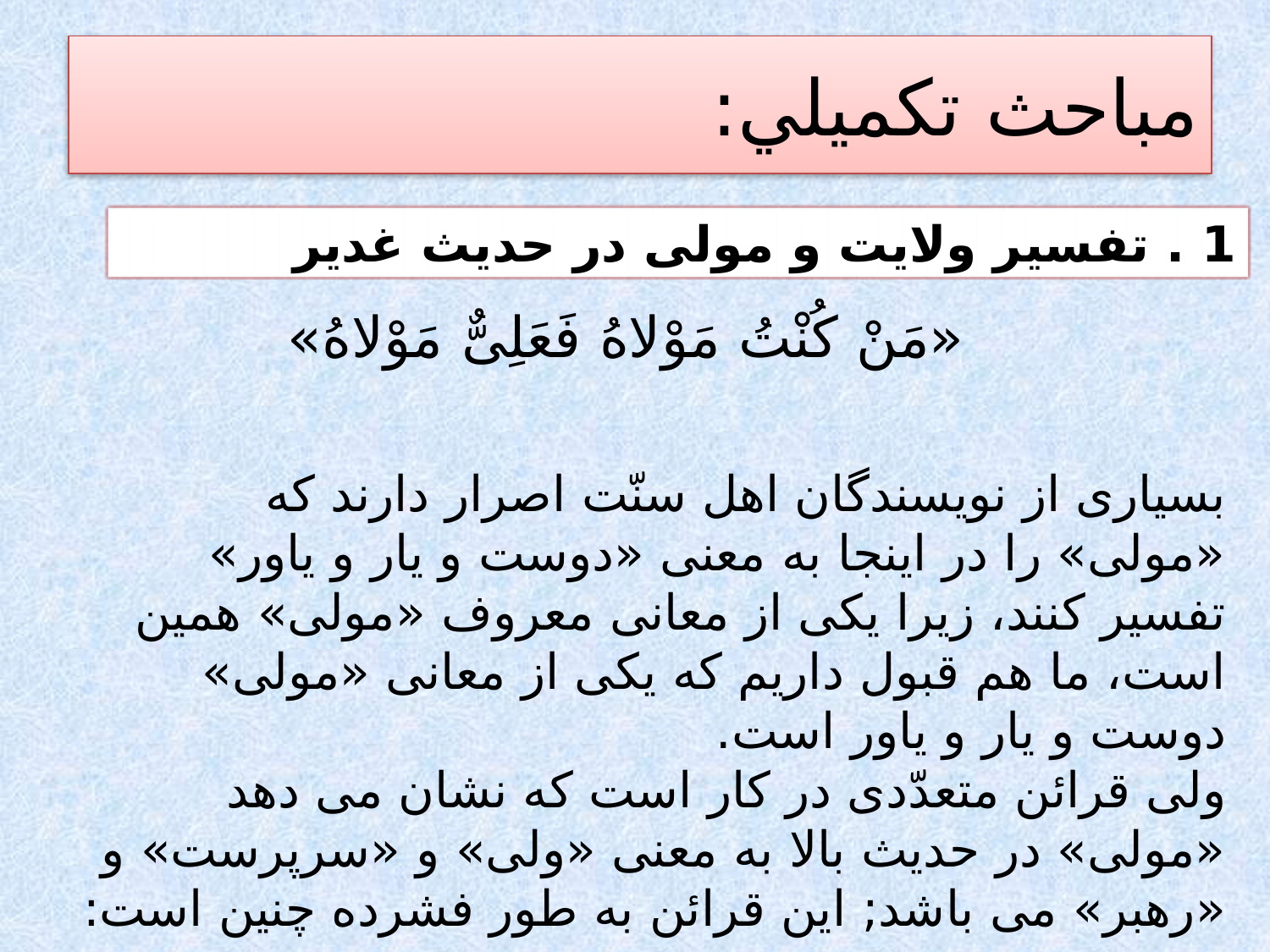

مباحث تكميلي:
1 . تفسير ولايت و مولى در حديث غدير
«مَنْ كُنْتُ مَوْلاهُ فَعَلِىٌّ مَوْلاهُ»
بسيارى از نويسندگان اهل سنّت اصرار دارند كه «مولى» را در اينجا به معنى «دوست و يار و ياور» تفسير كنند، زيرا يكى از معانى معروف «مولى» همين است، ما هم قبول داريم كه يكى از معانى «مولى» دوست و يار و ياور است.
ولى قرائن متعدّدى در كار است كه نشان مى دهد «مولى» در حديث بالا به معنى «ولى» و «سرپرست» و «رهبر» مى باشد; اين قرائن به طور فشرده چنين است: